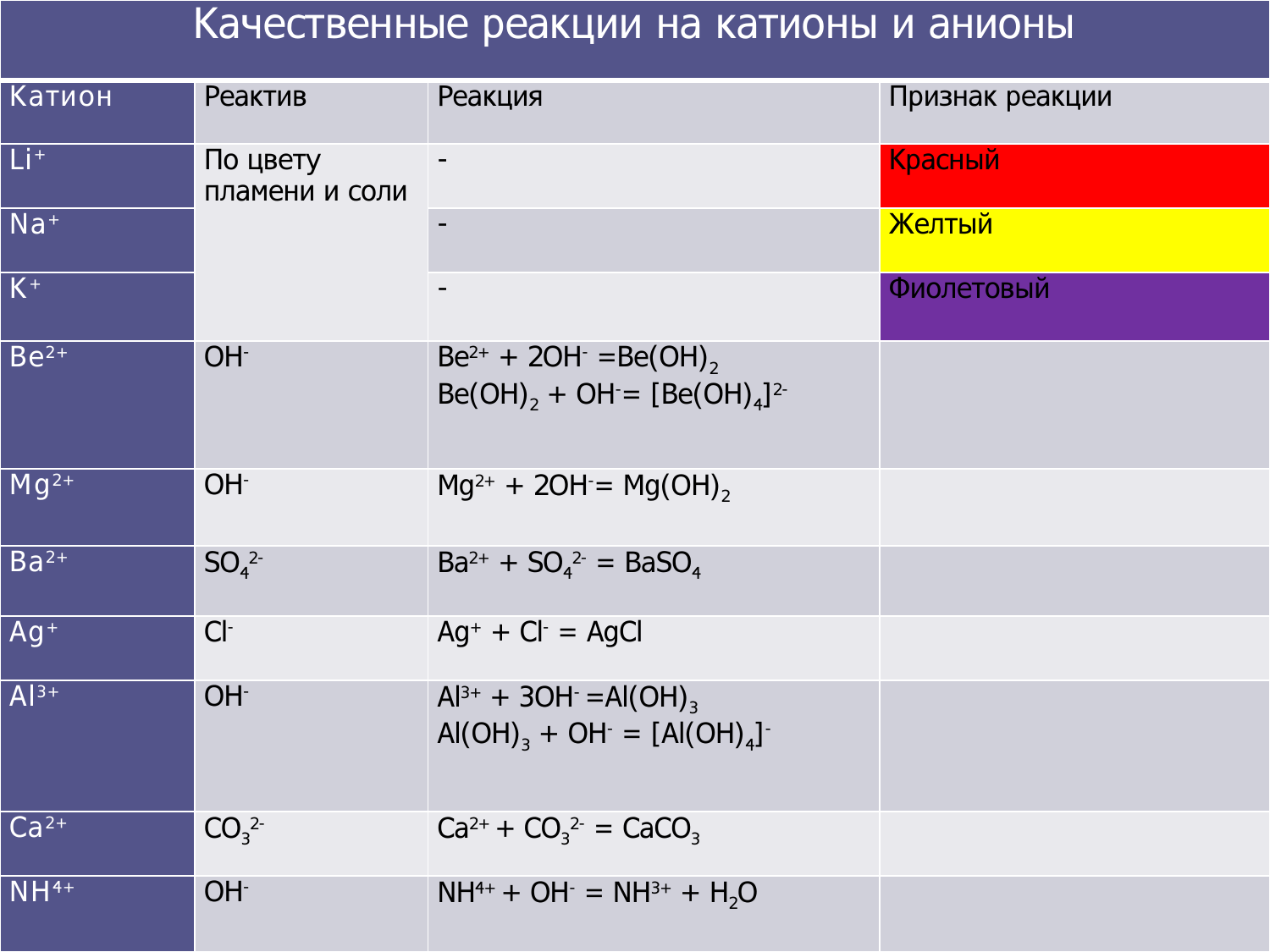

| Качественные реакции на катионы и анионы |  |  |  |
| --- | --- | --- | --- |
| Катион | Реактив | Реакция | Признак реакции |
| Li+ | По цвету пламени и соли | - | Красный |
| Na+ |  | - | Желтый |
| K+ |  | - | Фиолетовый |
| Be2+ | OH- | Be2+ + 2OH- =Be(OH)2 Be(OH)2 + OH-= [Be(OH)4]2- |  |
| Mg2+ | OH- | Mg2+ + 2OH-= Mg(OH)2 |  |
| Ba2+ | SO42- | Ba2+ + SO42- = BaSO4 |  |
| Ag+ | Cl- | Ag+ + Cl- = AgCl |  |
| Al3+ | OH- | Al3+ + 3OH- =Al(OH)3 Al(OH)3 + OH- = [Al(OH)4]- |  |
| Ca2+ | CO32- | Ca2+ + CO32- = CaCO3 |  |
| NH4+ | OH- | NH4+ + OH- = NH3+ + H2O |  |